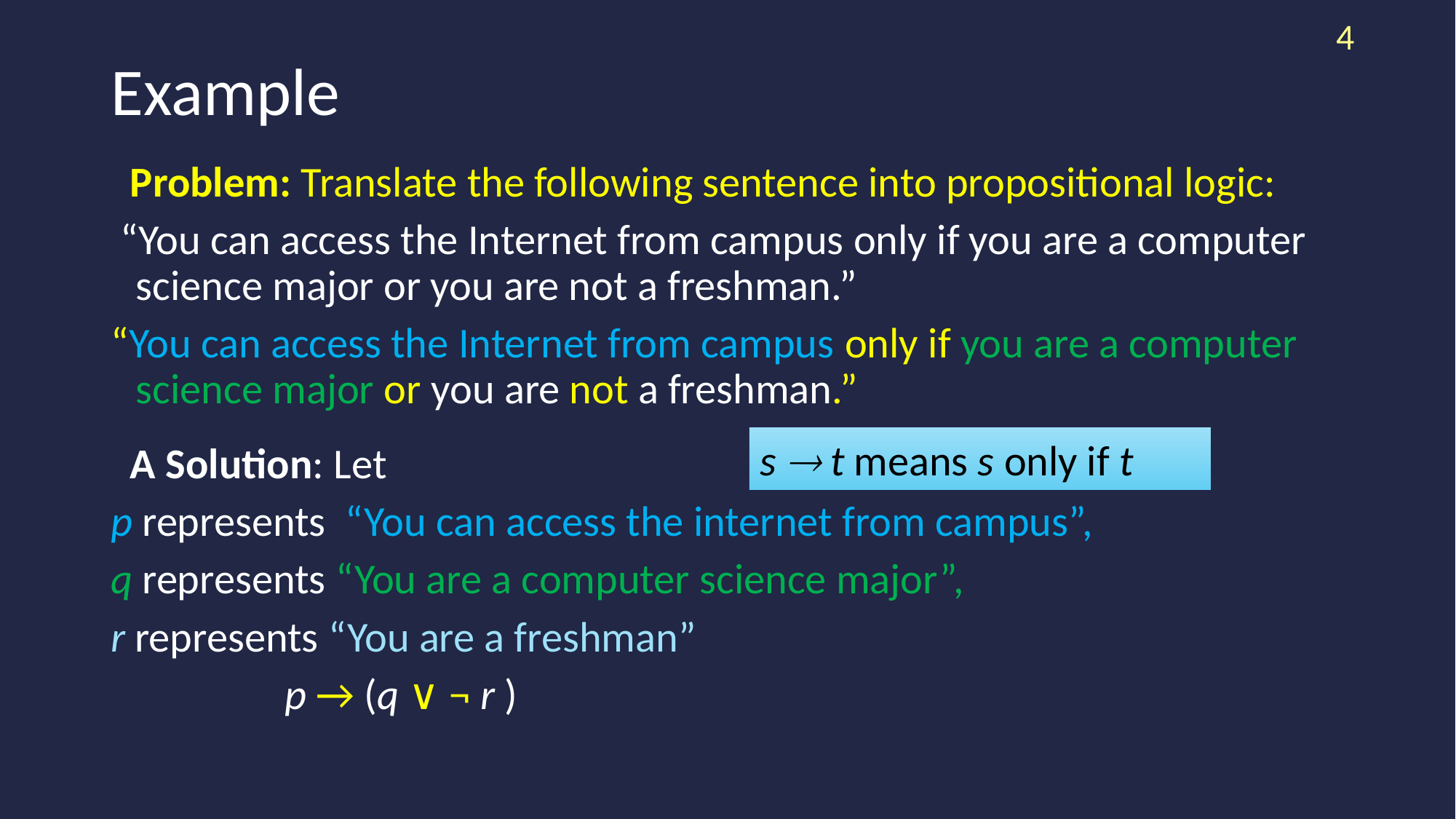

4
# Example
  Problem: Translate the following sentence into propositional logic:
 “You can access the Internet from campus only if you are a computer science major or you are not a freshman.”
“You can access the Internet from campus only if you are a computer science major or you are not a freshman.”
  A Solution: Let
p represents  “You can access the internet from campus”,
q represents “You are a computer science major”,
r represents “You are a freshman”
                  p → (q ∨ ¬ r )

s → t means s only if t